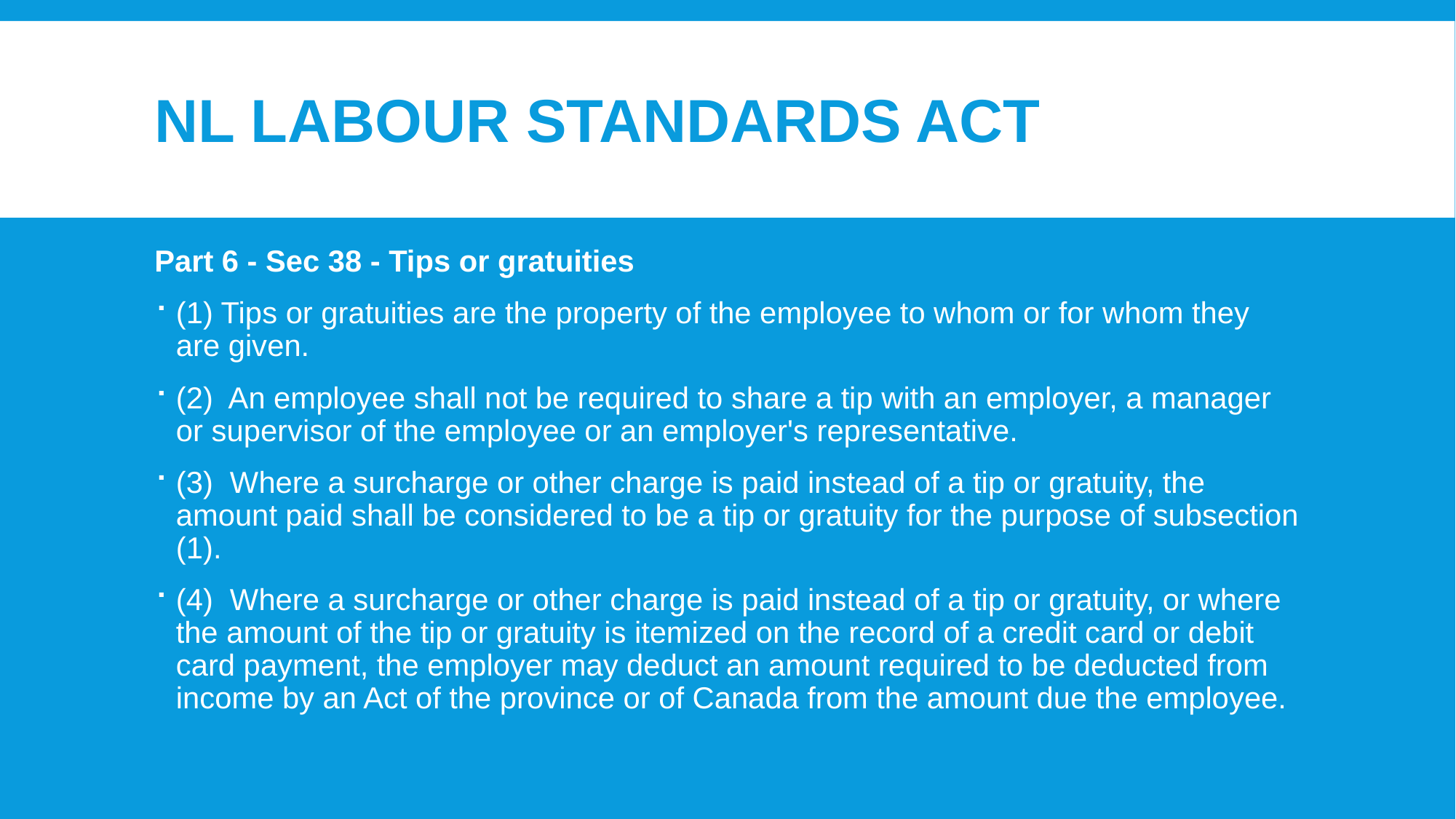

# NL Labour Standards Act
Part 6 - Sec 38 - Tips or gratuities
(1) Tips or gratuities are the property of the employee to whom or for whom they are given.
(2)  An employee shall not be required to share a tip with an employer, a manager or supervisor of the employee or an employer's representative.
(3)  Where a surcharge or other charge is paid instead of a tip or gratuity, the amount paid shall be considered to be a tip or gratuity for the purpose of subsection (1).
(4)  Where a surcharge or other charge is paid instead of a tip or gratuity, or where the amount of the tip or gratuity is itemized on the record of a credit card or debit card payment, the employer may deduct an amount required to be deducted from income by an Act of the province or of Canada from the amount due the employee.